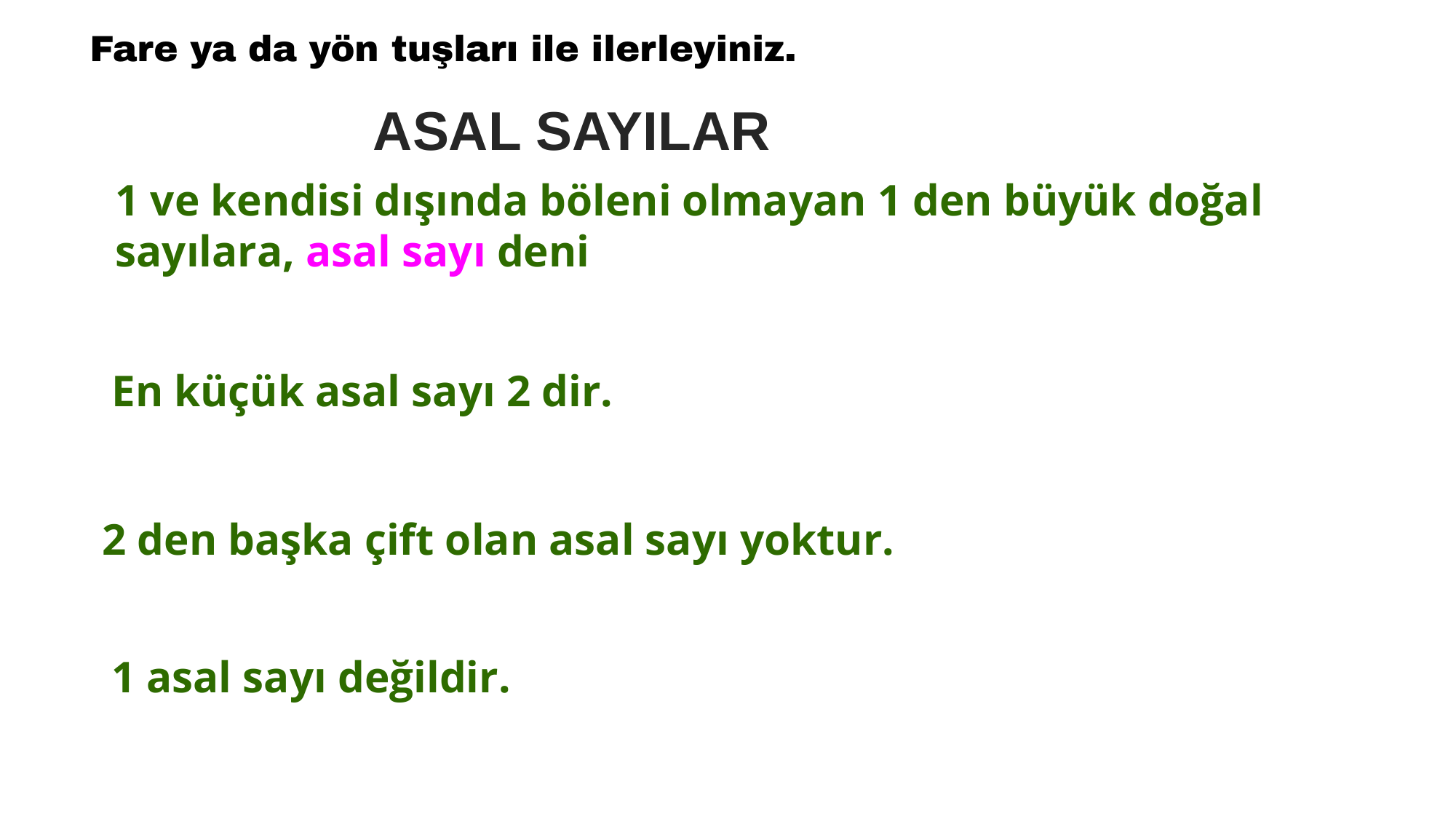

Fare ya da yön tuşları ile ilerleyiniz.
ASAL SAYILAR
1 ve kendisi dışında böleni olmayan 1 den büyük doğal sayılara, asal sayı deni
En küçük asal sayı 2 dir.
2 den başka çift olan asal sayı yoktur.
1 asal sayı değildir.